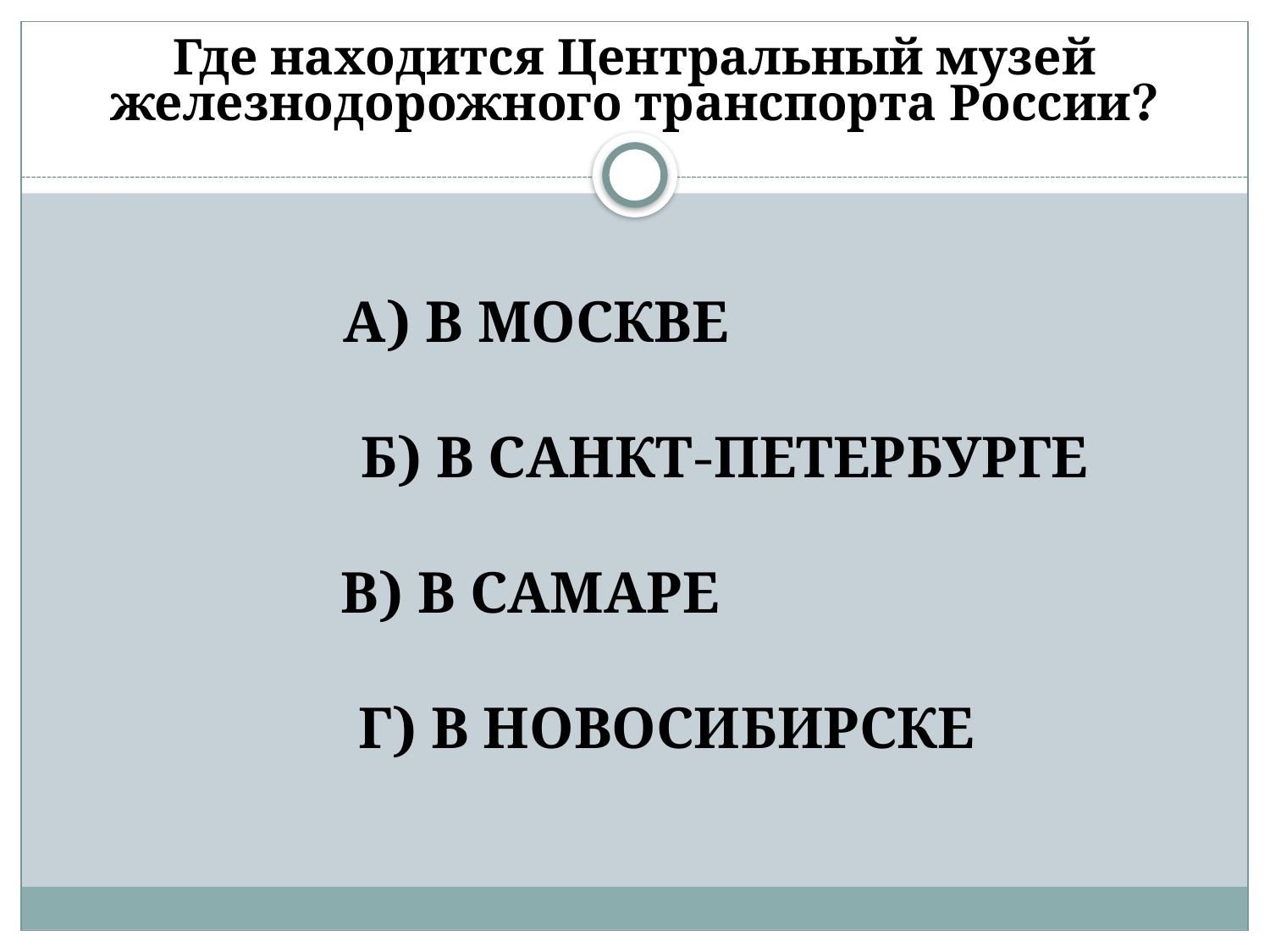

# Где находится Центральный музей железнодорожного транспорта России?
 А) В МОСКВЕ
                           Б) В САНКТ-ПЕТЕРБУРГЕ
В) В САМАРЕ
                   Г) В НОВОСИБИРСКЕ